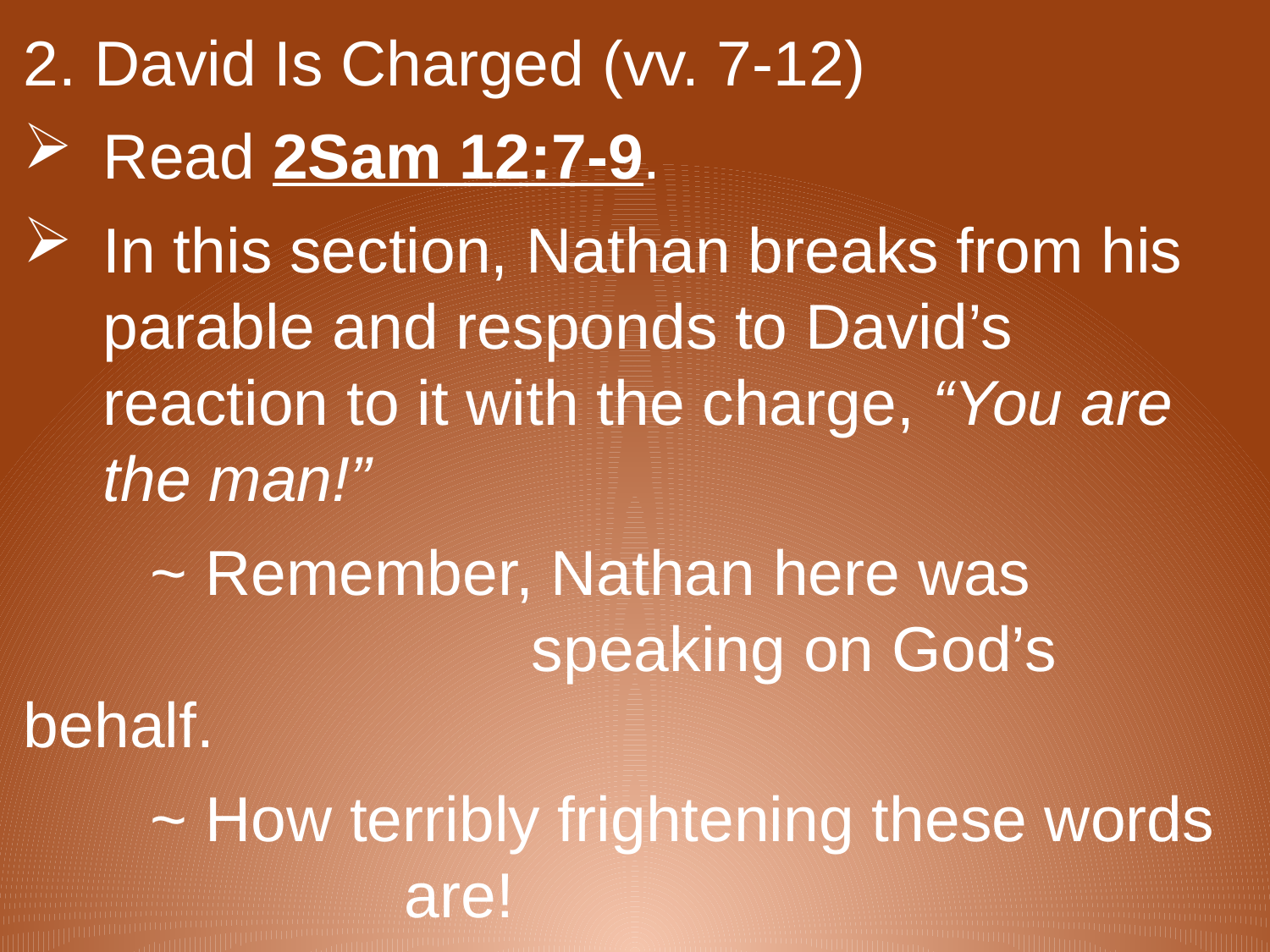

2. David Is Charged (vv. 7-12)
Read 2Sam 12:7-9.
In this section, Nathan breaks from his parable and responds to David’s reaction to it with the charge, “You are the man!”
	~ Remember, Nathan here was 					speaking on God’s behalf.
	~ How terribly frightening these words 			are!